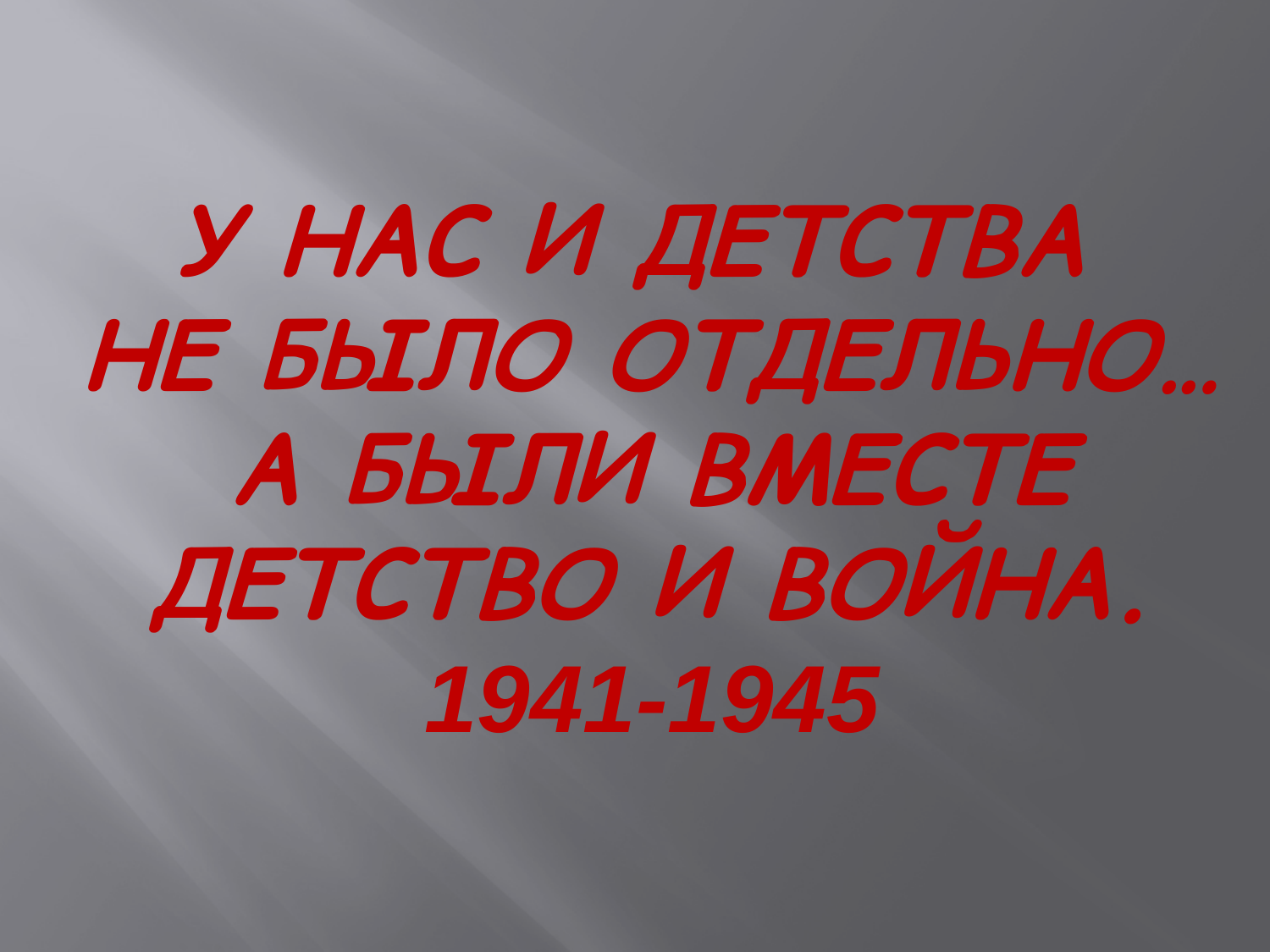

# У нас и детства не было отдельно… А были вместе детство и война. 1941-1945